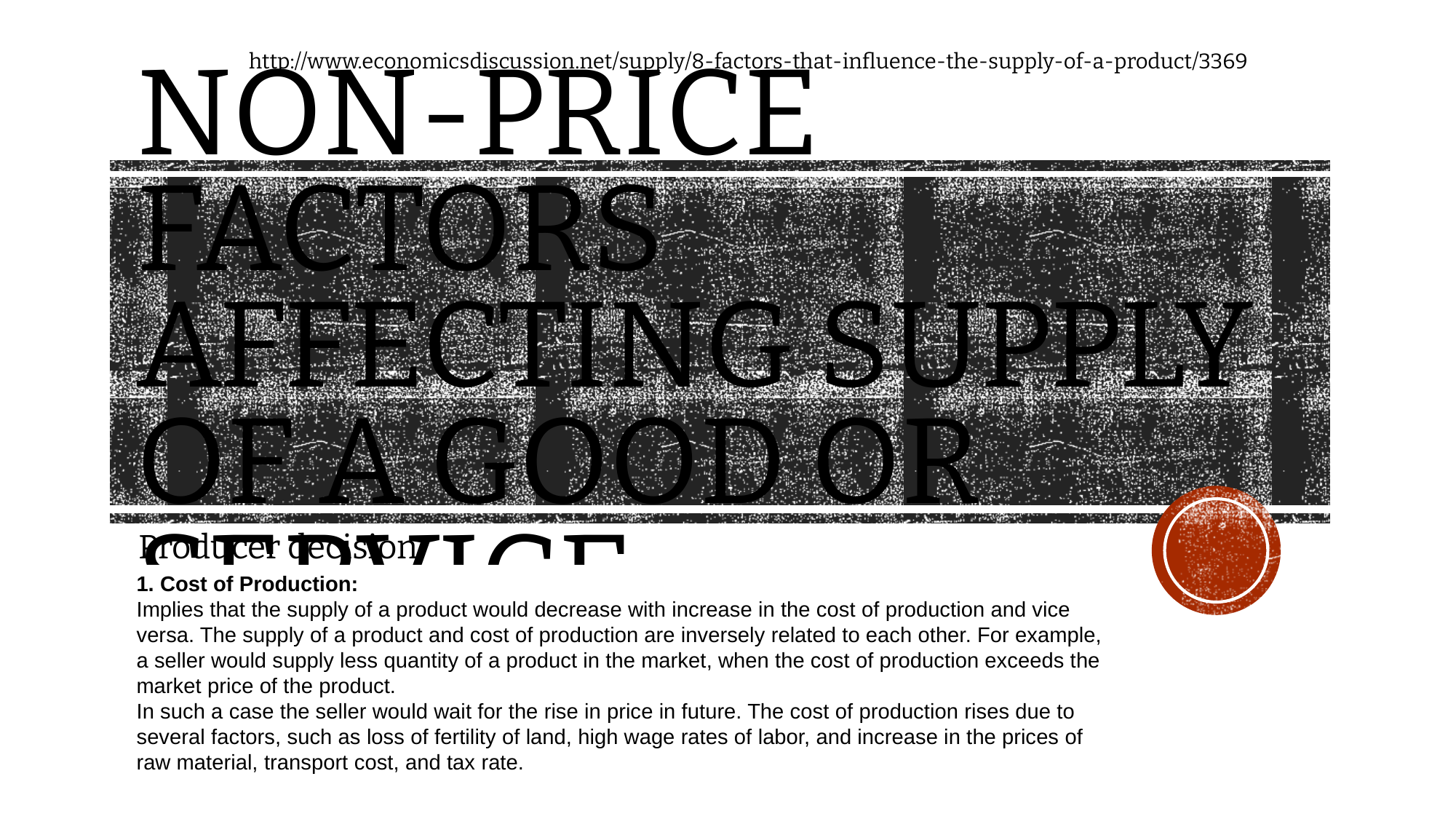

http://www.economicsdiscussion.net/supply/8-factors-that-influence-the-supply-of-a-product/3369
# Non-price Factors affecting Supply of a good or service
Producer decision
1. Cost of Production:
Implies that the supply of a product would decrease with increase in the cost of production and vice versa. The supply of a product and cost of production are inversely related to each other. For example, a seller would supply less quantity of a product in the market, when the cost of production exceeds the market price of the product.
In such a case the seller would wait for the rise in price in future. The cost of production rises due to several factors, such as loss of fertility of land, high wage rates of labor, and increase in the prices of raw material, transport cost, and tax rate.